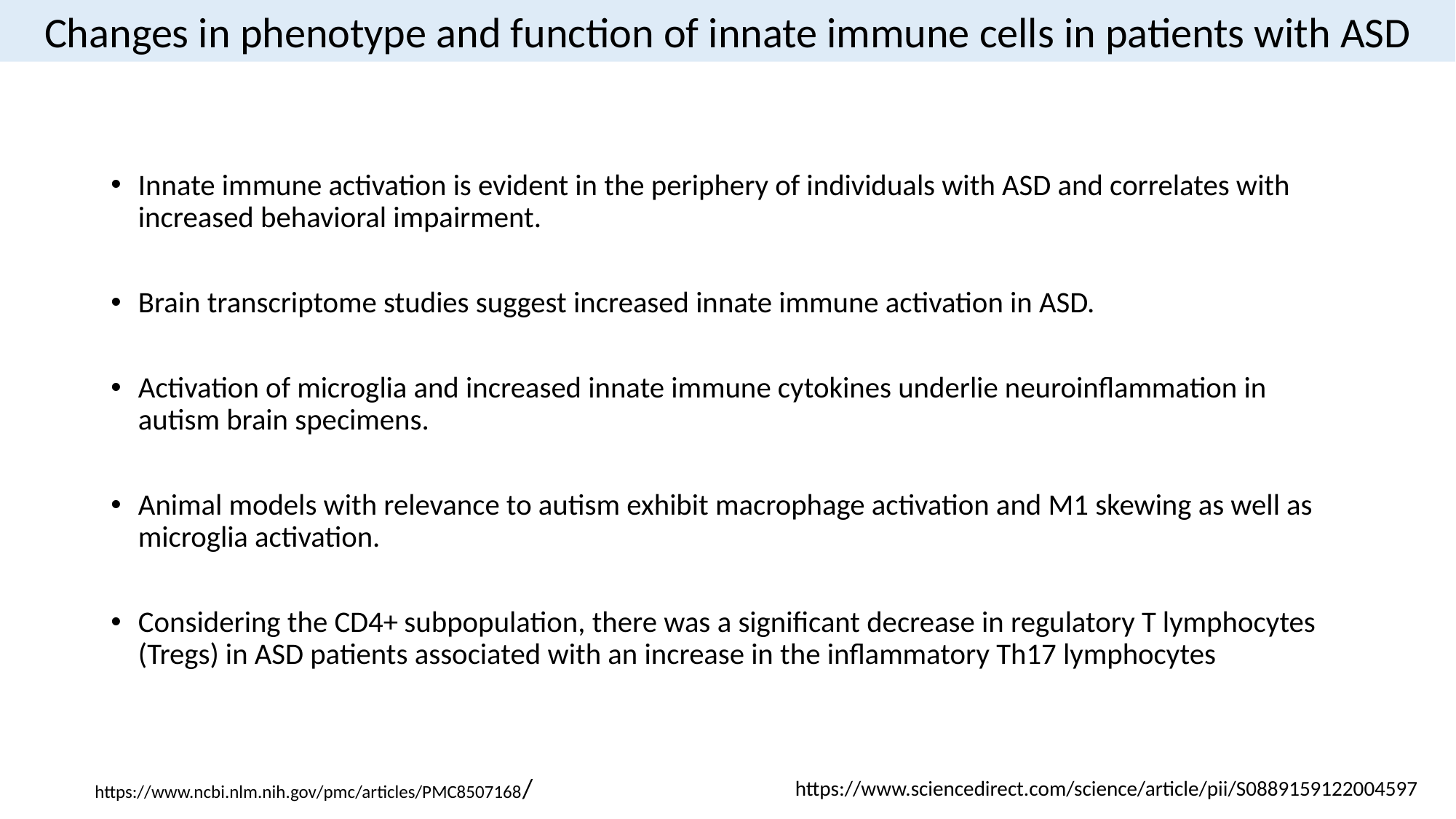

Changes in phenotype and function of innate immune cells in patients with ASD
Innate immune activation is evident in the periphery of individuals with ASD and correlates with increased behavioral impairment.

Brain transcriptome studies suggest increased innate immune activation in ASD.

Activation of microglia and increased innate immune cytokines underlie neuroinflammation in autism brain specimens.

Animal models with relevance to autism exhibit macrophage activation and M1 skewing as well as microglia activation.

Considering the CD4+ subpopulation, there was a significant decrease in regulatory T lymphocytes (Tregs) in ASD patients associated with an increase in the inflammatory Th17 lymphocytes

https://www.ncbi.nlm.nih.gov/pmc/articles/PMC8507168/
https://www.sciencedirect.com/science/article/pii/S0889159122004597